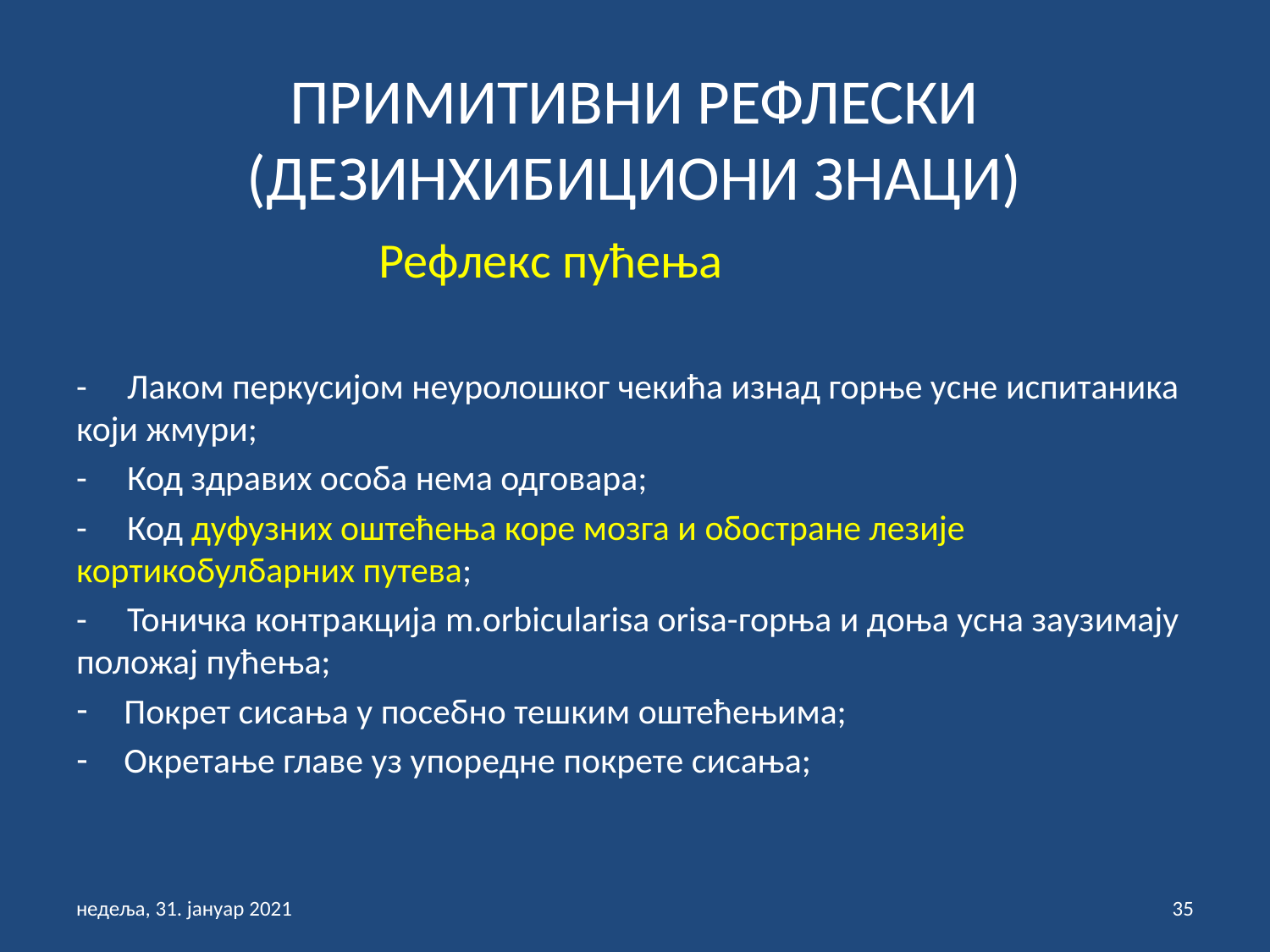

# ПРИМИТИВНИ РЕФЛЕСКИ (ДЕЗИНХИБИЦИОНИ ЗНАЦИ)
                           Рефлекс пућења

-     Лаком перкусијом неуролошког чекића изнад горње усне испитаника који жмури;
-     Код здравих особа нема одговара;
-     Код дуфузних оштећења коре мозга и обостране лезије кортикобулбарних путева;
-     Тоничка контракција m.orbicularisa orisa-горња и доња усна заузимају положај пућења;
Покрет сисања у посебно тешким оштећењима;
Окретање главе уз упоредне покрете сисања;
недеља, 31. јануар 2021
35